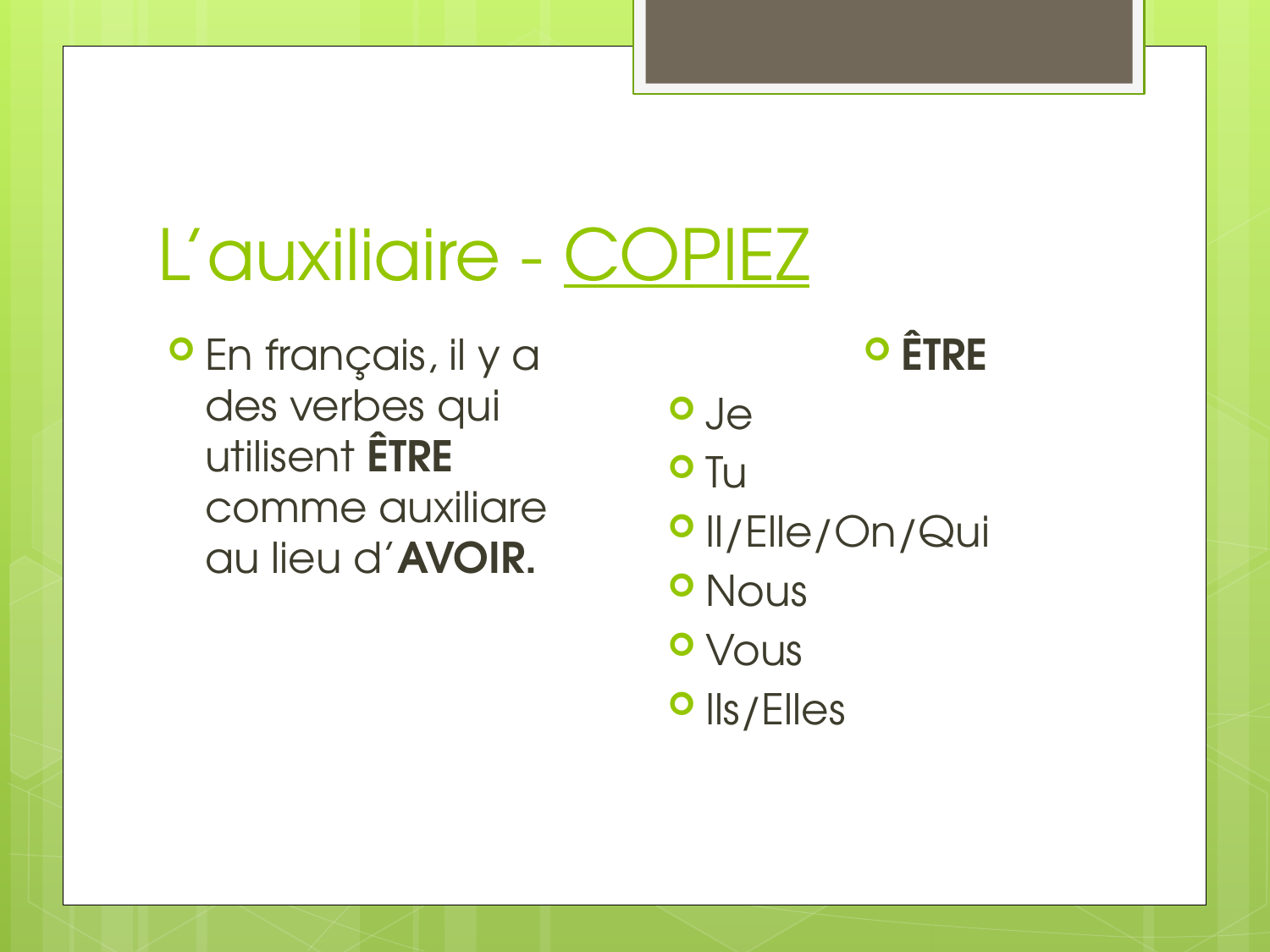

# L’auxiliaire - COPIEZ
ÊTRE
Je
Tu
Il/Elle/On/Qui
Nous
Vous
Ils/Elles
En français, il y a des verbes qui utilisent ÊTRE comme auxiliare au lieu d’AVOIR.